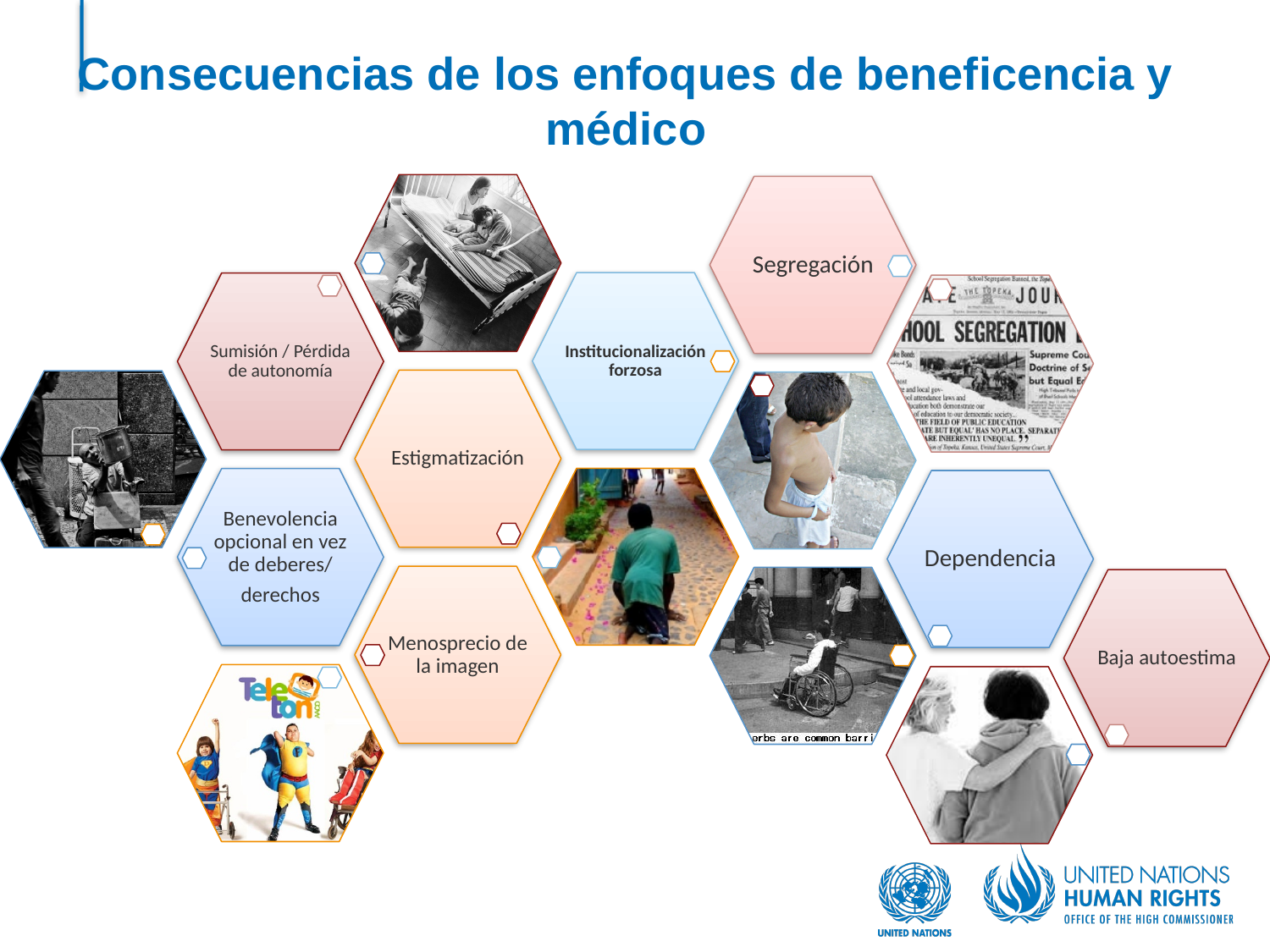

# Consecuencias de los enfoques de beneficencia y médico
Benevolencia opcional en vez de deberes/
derechos
Estigmatización
Sumisión / Pérdida de autonomía
Institucionalización forzosa
Segregación
Dependencia
Menosprecio de la imagen
Baja autoestima